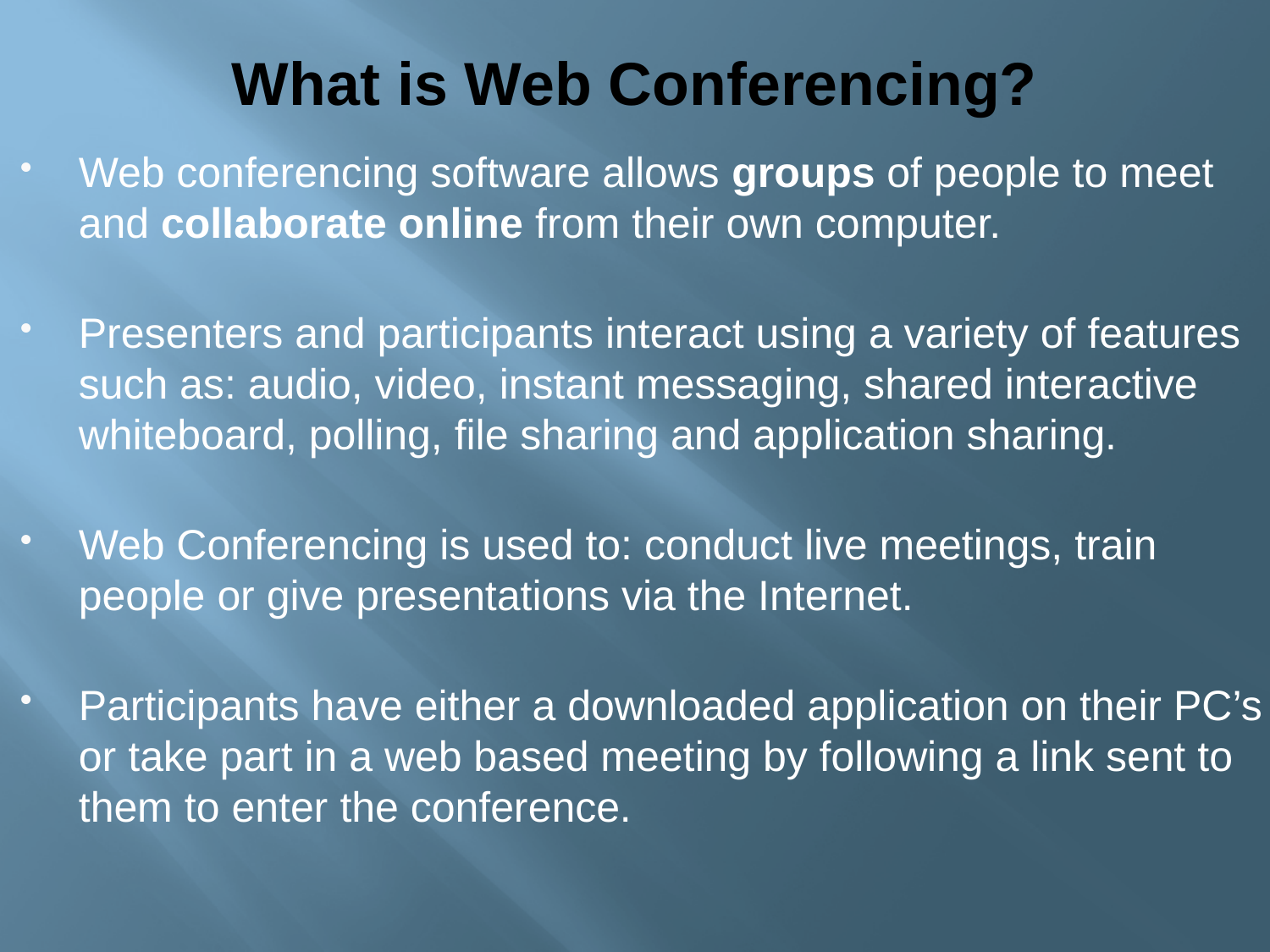

# What is Web Conferencing?
Web conferencing software allows groups of people to meet and collaborate online from their own computer.
Presenters and participants interact using a variety of features such as: audio, video, instant messaging, shared interactive whiteboard, polling, file sharing and application sharing.
Web Conferencing is used to: conduct live meetings, train people or give presentations via the Internet.
Participants have either a downloaded application on their PC’s or take part in a web based meeting by following a link sent to them to enter the conference.